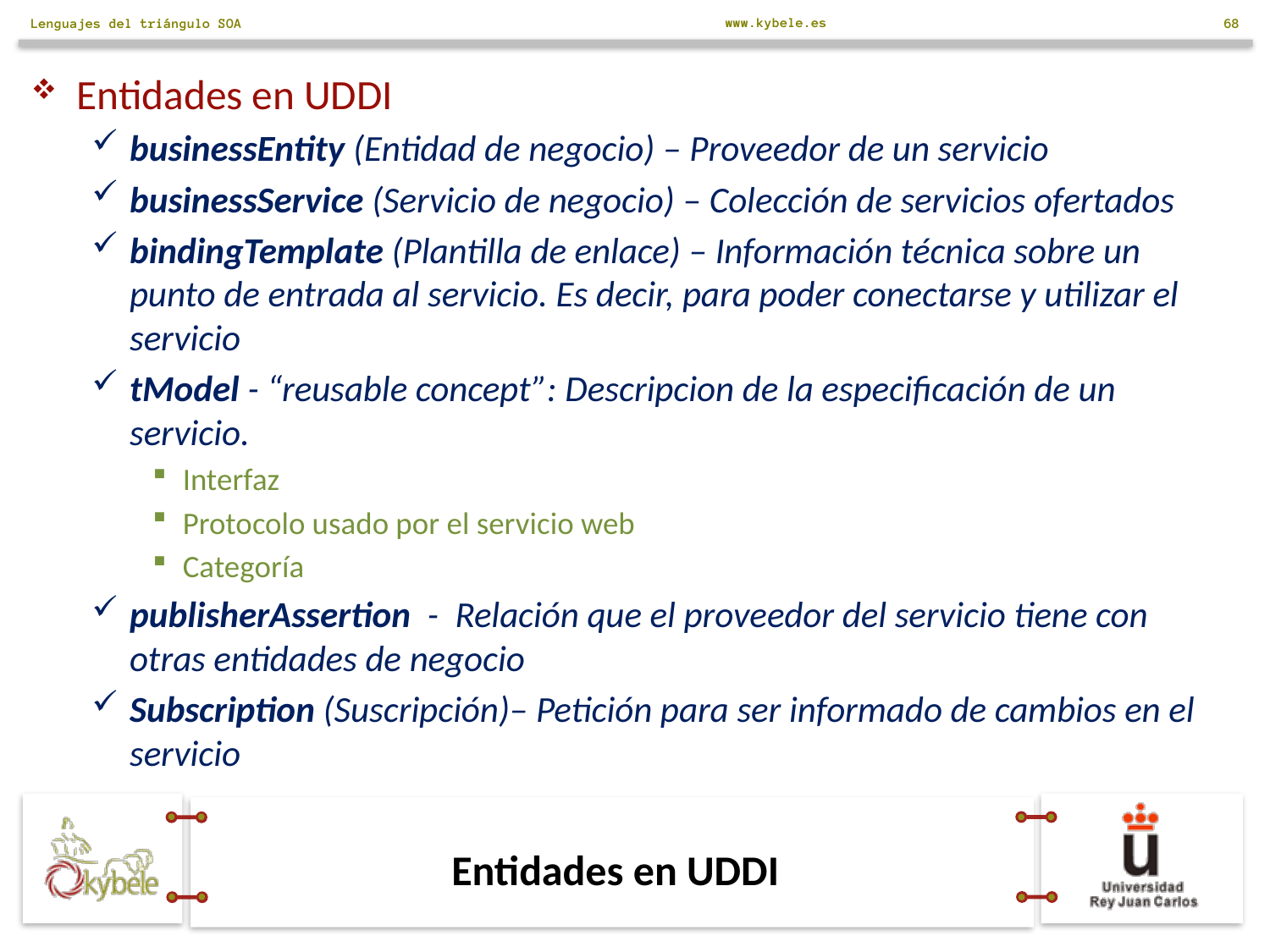

Lenguajes del triángulo SOA
68
Entidades en UDDI
businessEntity (Entidad de negocio) – Proveedor de un servicio
businessService (Servicio de negocio) – Colección de servicios ofertados
bindingTemplate (Plantilla de enlace) – Información técnica sobre un punto de entrada al servicio. Es decir, para poder conectarse y utilizar el servicio
tModel - “reusable concept”: Descripcion de la especificación de un servicio.
Interfaz
Protocolo usado por el servicio web
Categoría
publisherAssertion  -  Relación que el proveedor del servicio tiene con otras entidades de negocio
Subscription (Suscripción)– Petición para ser informado de cambios en el servicio

# Entidades en UDDI